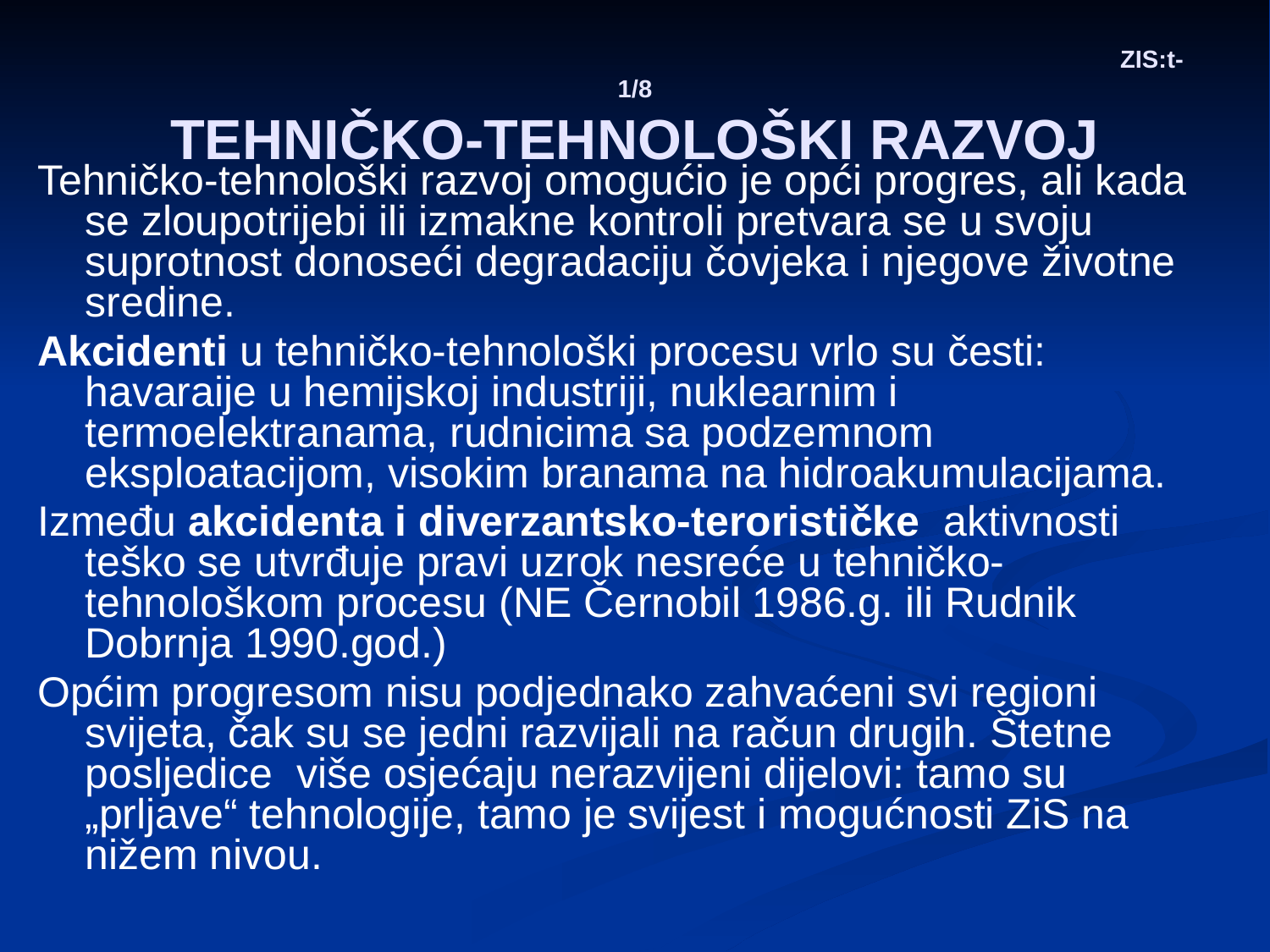

# ZIS:t-1/8 TEHNIČKO-TEHNOLOŠKI RAZVOJ
Tehničko-tehnološki razvoj omogućio je opći progres, ali kada se zloupotrijebi ili izmakne kontroli pretvara se u svoju suprotnost donoseći degradaciju čovjeka i njegove životne sredine.
Akcidenti u tehničko-tehnološki procesu vrlo su česti: havaraije u hemijskoj industriji, nuklearnim i termoelektranama, rudnicima sa podzemnom eksploatacijom, visokim branama na hidroakumulacijama.
Između akcidenta i diverzantsko-terorističke  aktivnosti teško se utvrđuje pravi uzrok nesreće u tehničko- tehnološkom procesu (NE Černobil 1986.g. ili Rudnik Dobrnja 1990.god.)
Općim progresom nisu podjednako zahvaćeni svi regioni svijeta, čak su se jedni razvijali na račun drugih. Štetne posljedice  više osjećaju nerazvijeni dijelovi: tamo su „prljave“ tehnologije, tamo je svijest i mogućnosti ZiS na nižem nivou.